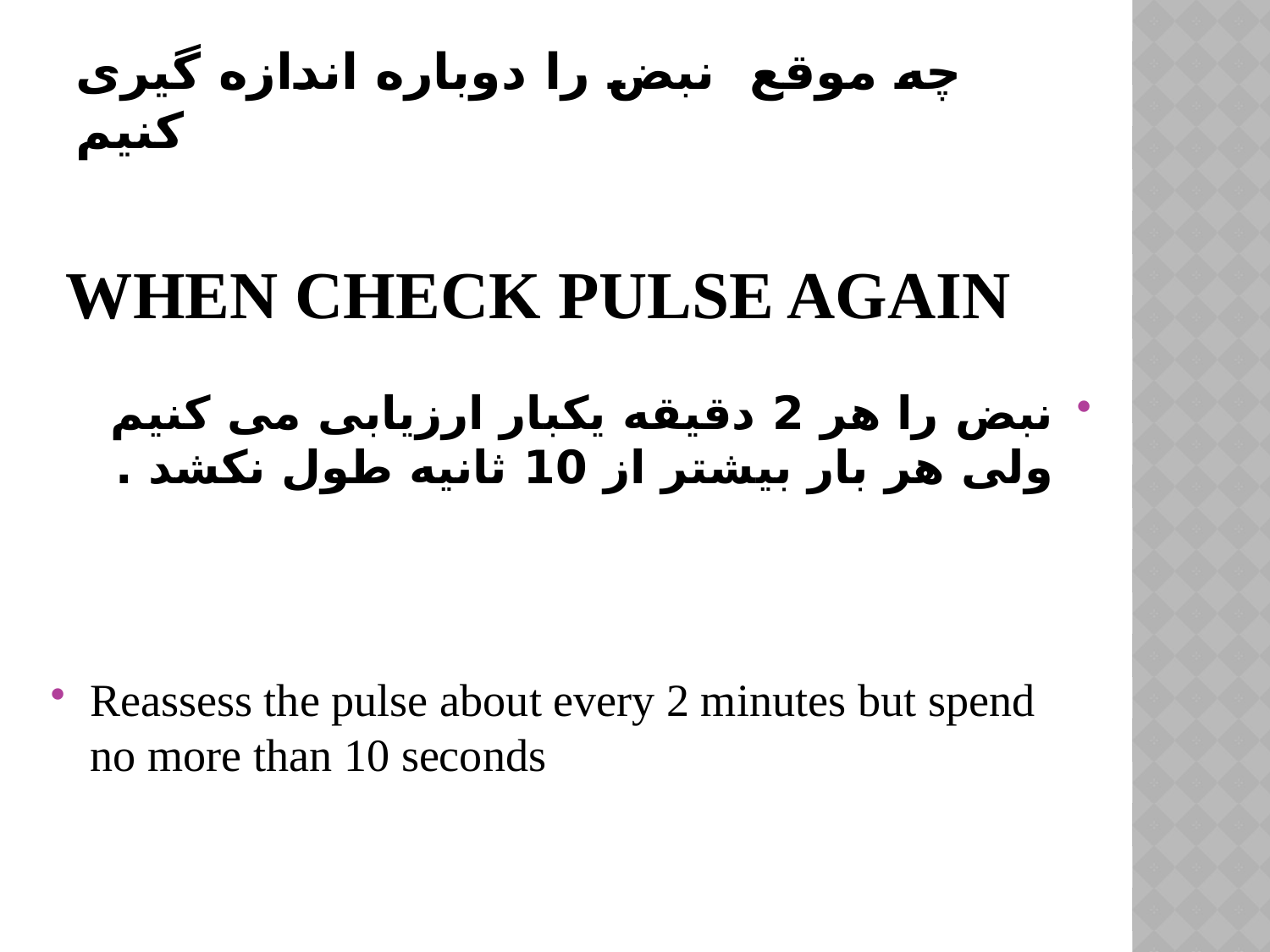

چه موقع  نبض را دوباره اندازه گیری کنیم
# When check pulse again
نبض را هر 2 دقیقه یکبار ارزیابی می کنیم ولی هر بار بیشتر از 10 ثانیه طول نکشد .

Reassess the pulse about every 2 minutes but spend no more than 10 seconds